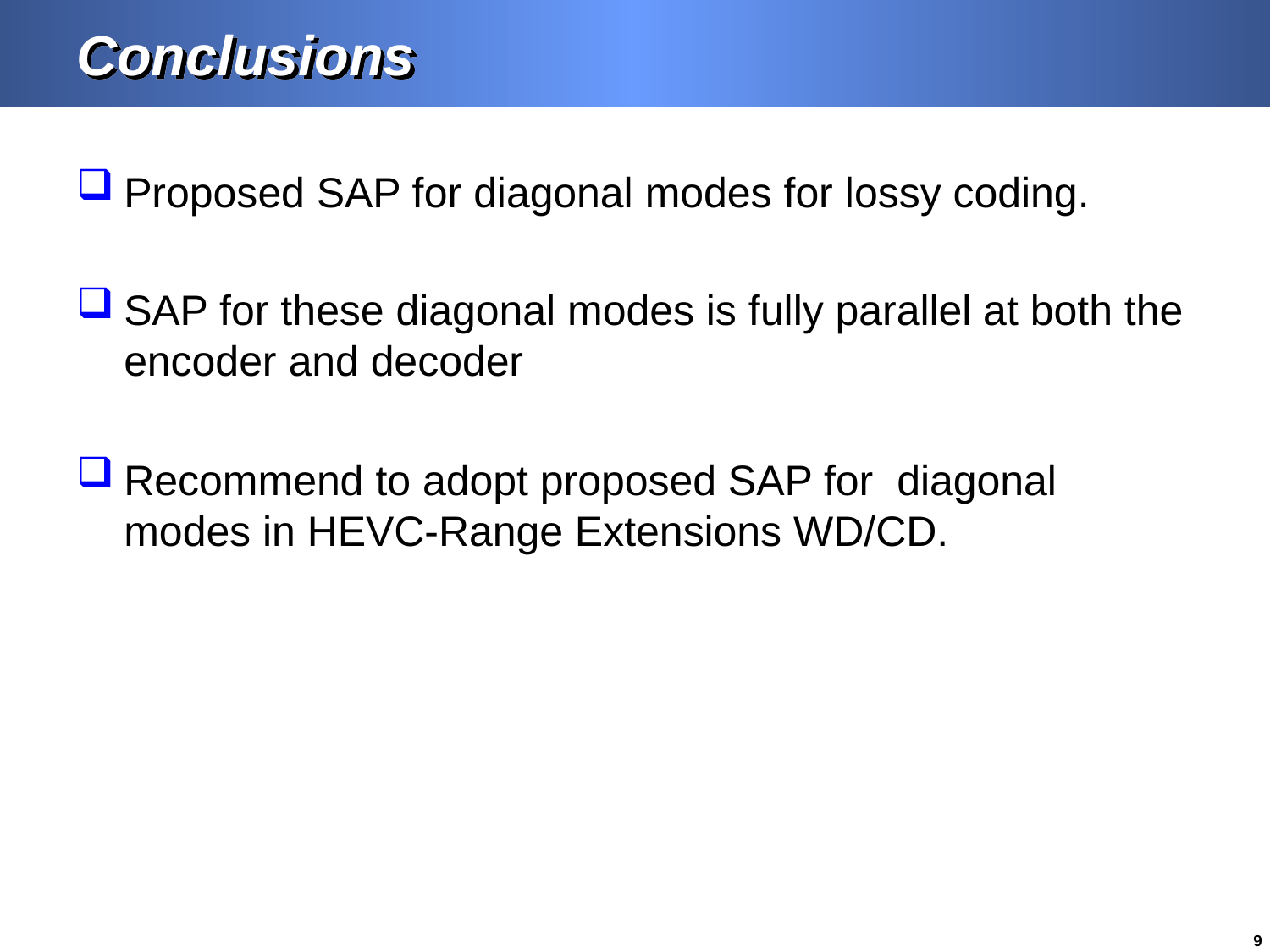

# Conclusions
Proposed SAP for diagonal modes for lossy coding.

SAP for these diagonal modes is fully parallel at both the encoder and decoder

Recommend to adopt proposed SAP for  diagonal modes in HEVC-Range Extensions WD/CD.
9